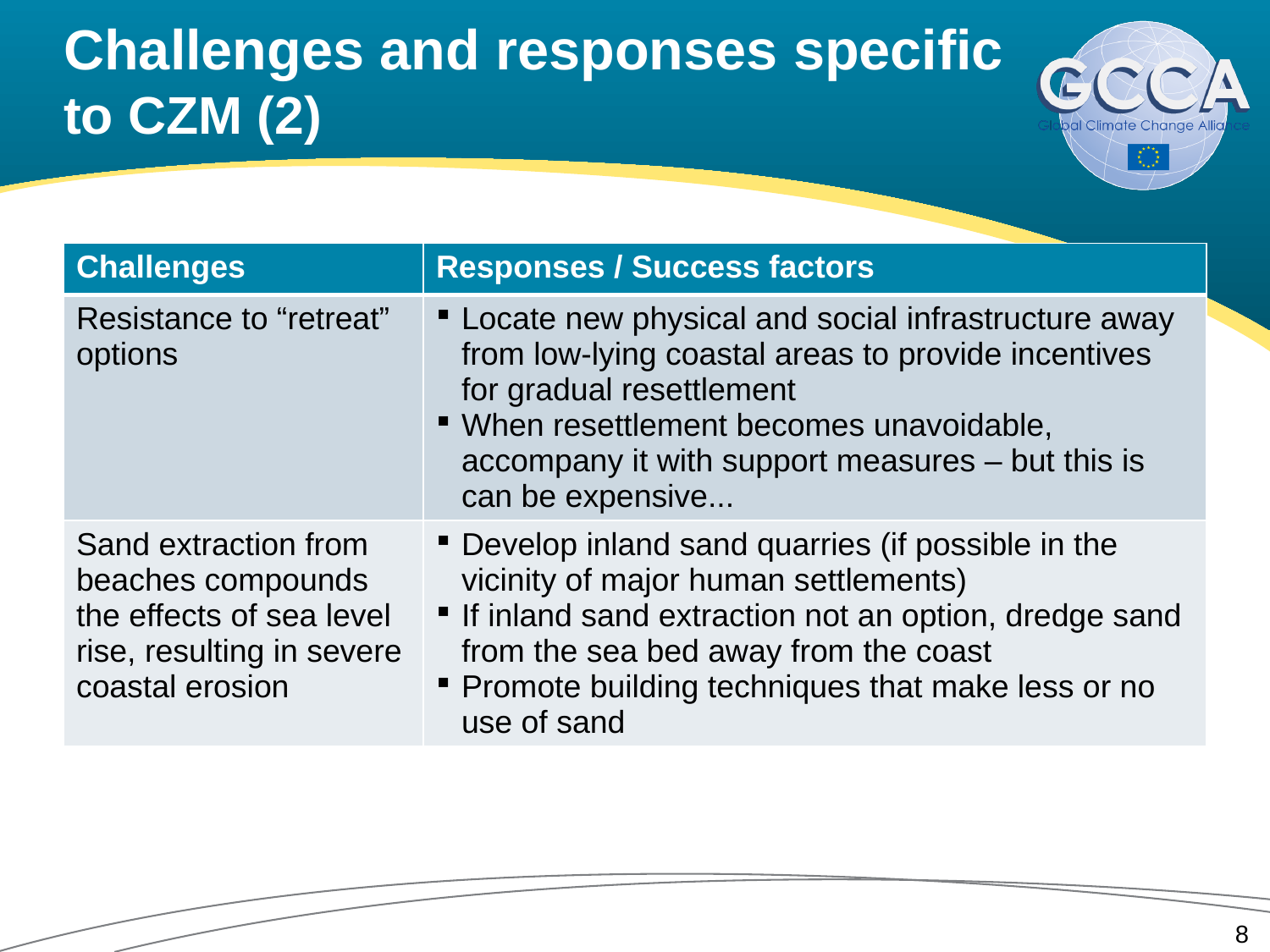

# Challenges and responses specific to CZM (2)
| Challenges | Responses / Success factors |
| --- | --- |
| Resistance to “retreat” options | Locate new physical and social infrastructure away from low-lying coastal areas to provide incentives for gradual resettlement When resettlement becomes unavoidable, accompany it with support measures – but this is can be expensive... |
| Sand extraction from beaches compounds the effects of sea level rise, resulting in severe coastal erosion | Develop inland sand quarries (if possible in the vicinity of major human settlements) If inland sand extraction not an option, dredge sand from the sea bed away from the coast Promote building techniques that make less or no use of sand |
8